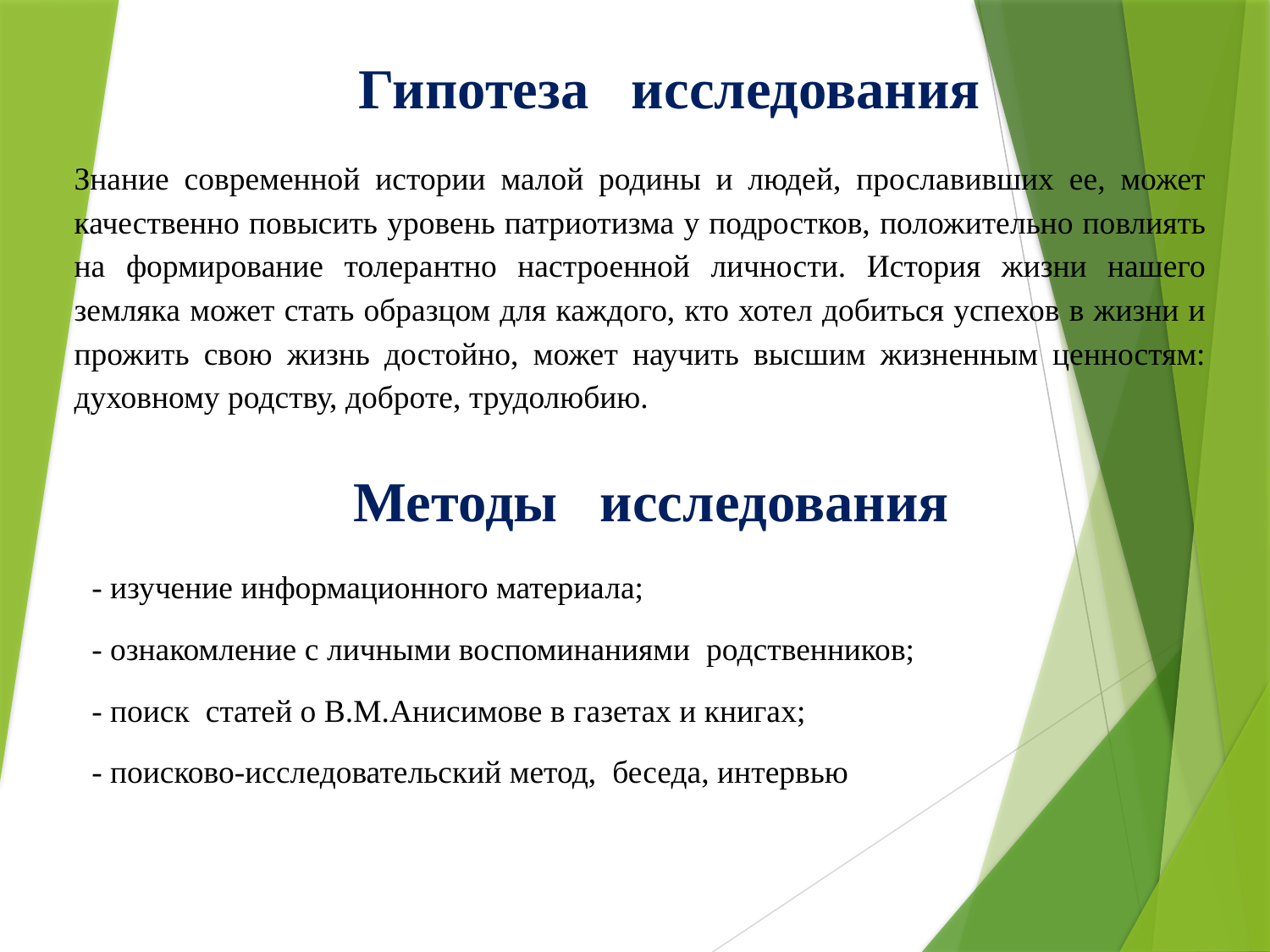

Гипотеза   исследования
Знание современной истории малой родины и людей, прославивших ее, может качественно повысить уровень патриотизма у подростков, положительно повлиять на формирование толерантно настроенной личности. История жизни нашего земляка может стать образцом для каждого, кто хотел добиться успехов в жизни и прожить свою жизнь достойно, может научить высшим жизненным ценностям: духовному родству, доброте, трудолюбию.
Методы   исследования
- изучение информационного материала;
- ознакомление с личными воспоминаниями  родственников;
- поиск  статей о В.М.Анисимове в газетах и книгах;
- поисково-исследовательский метод,  беседа, интервью